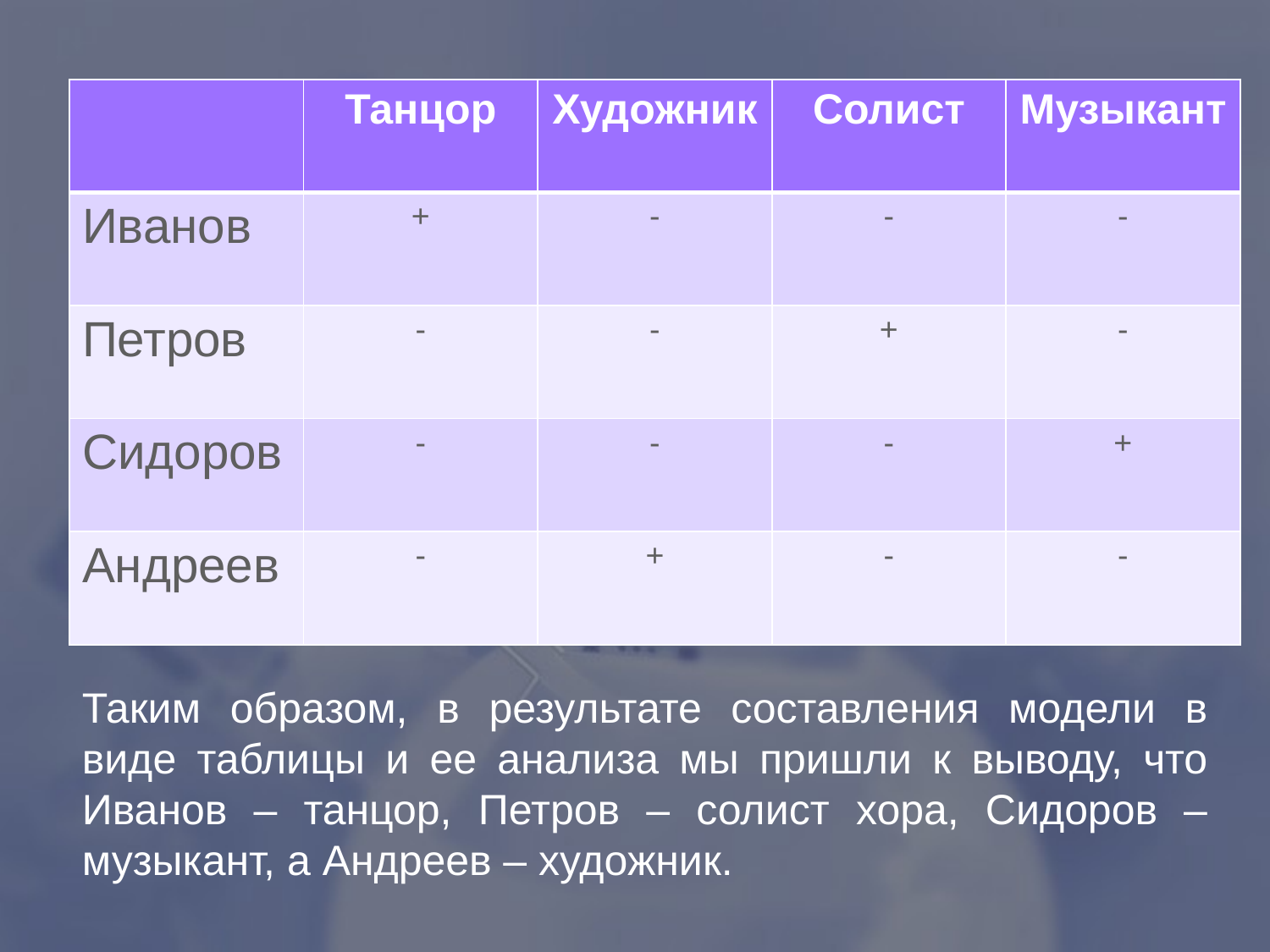

|  | Танцор | Художник | Солист | Музыкант |
| --- | --- | --- | --- | --- |
| Иванов | + | - | - | - |
| Петров | - | - | + | - |
| Сидоров | - | - | - | + |
| Андреев | - | + | - | - |
Таким образом, в результате составления модели в виде таблицы и ее анализа мы пришли к выводу, что Иванов – танцор, Петров – солист хора, Сидоров – музыкант, а Андреев – художник.